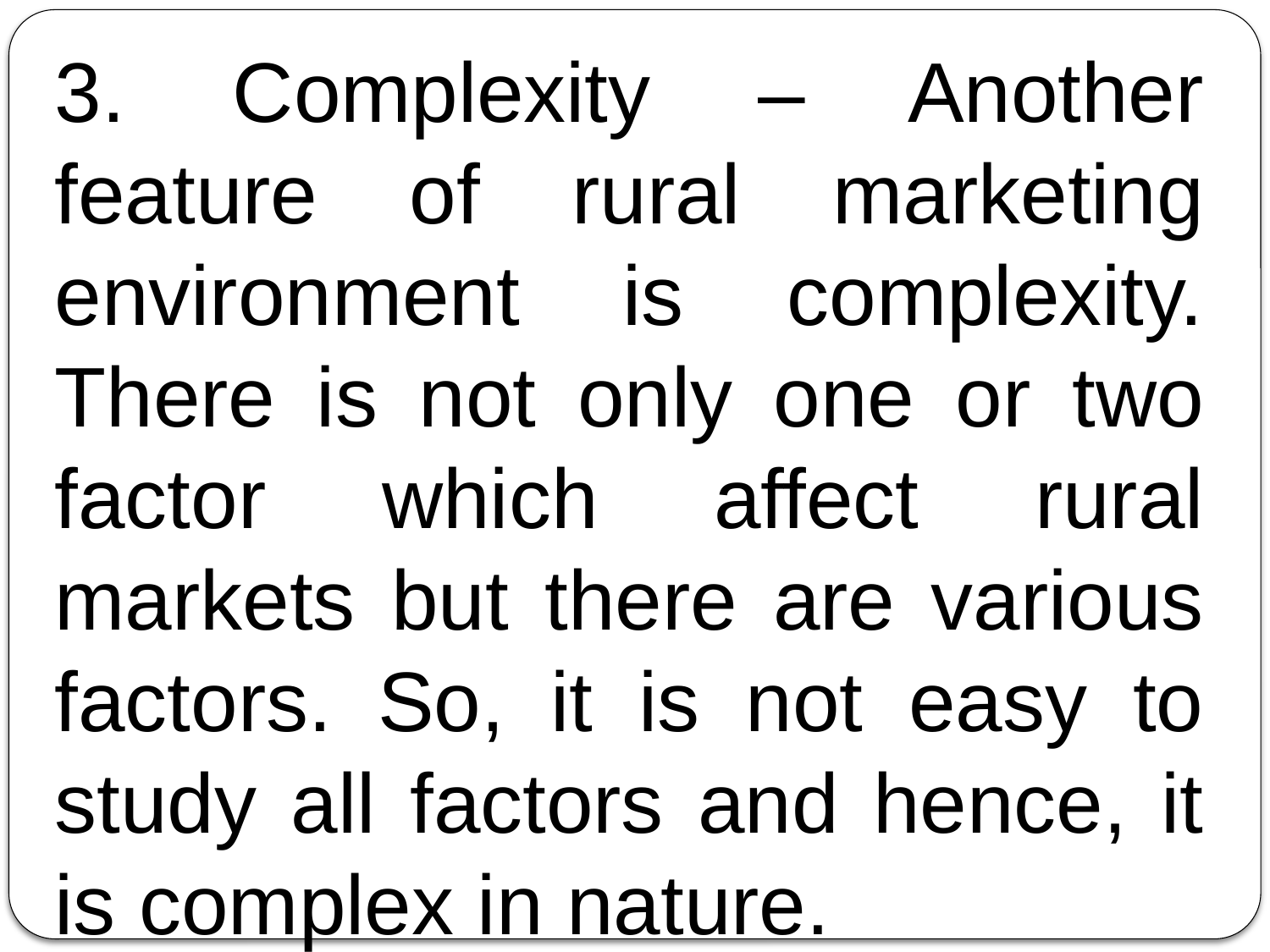

3. Complexity – Another feature of rural marketing environment is complexity. There is not only one or two factor which affect rural markets but there are various factors. So, it is not easy to study all factors and hence, it is complex in nature.